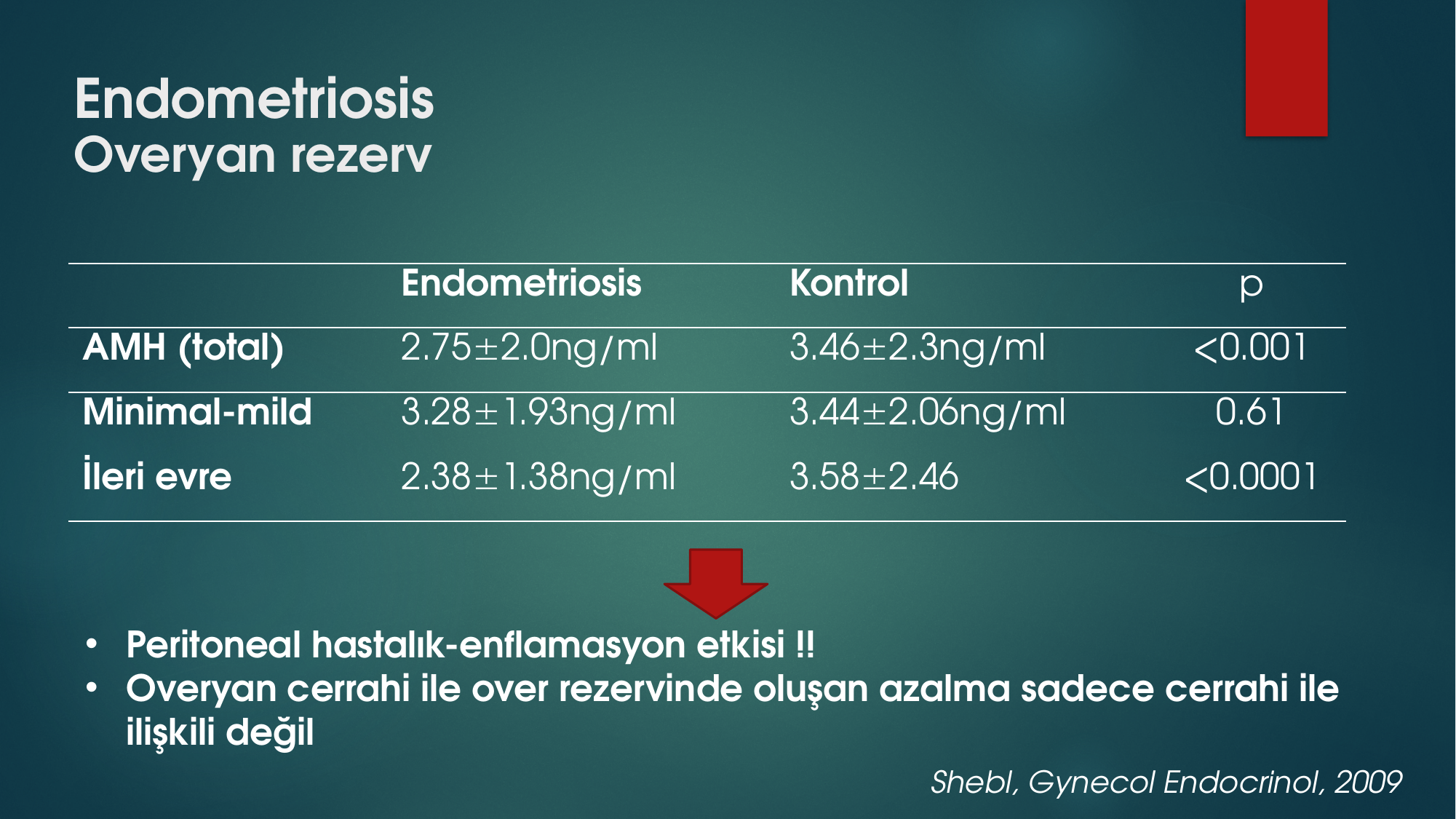

# Endometriosis Overyan rezerv
|  | Endometriosis | Kontrol | p |
| --- | --- | --- | --- |
| AMH (total) | 2.75±2.0ng/ml | 3.46±2.3ng/ml | <0.001 |
| Minimal-mild | 3.28±1.93ng/ml | 3.44±2.06ng/ml | 0.61 |
| İleri evre | 2.38±1.38ng/ml | 3.58±2.46 | <0.0001 |

Peritoneal hastalık-enflamasyon etkisi !!
Overyan cerrahi ile over rezervinde oluşan azalma sadece cerrahi ile ilişkili değil
Shebl, Gynecol Endocrinol, 2009